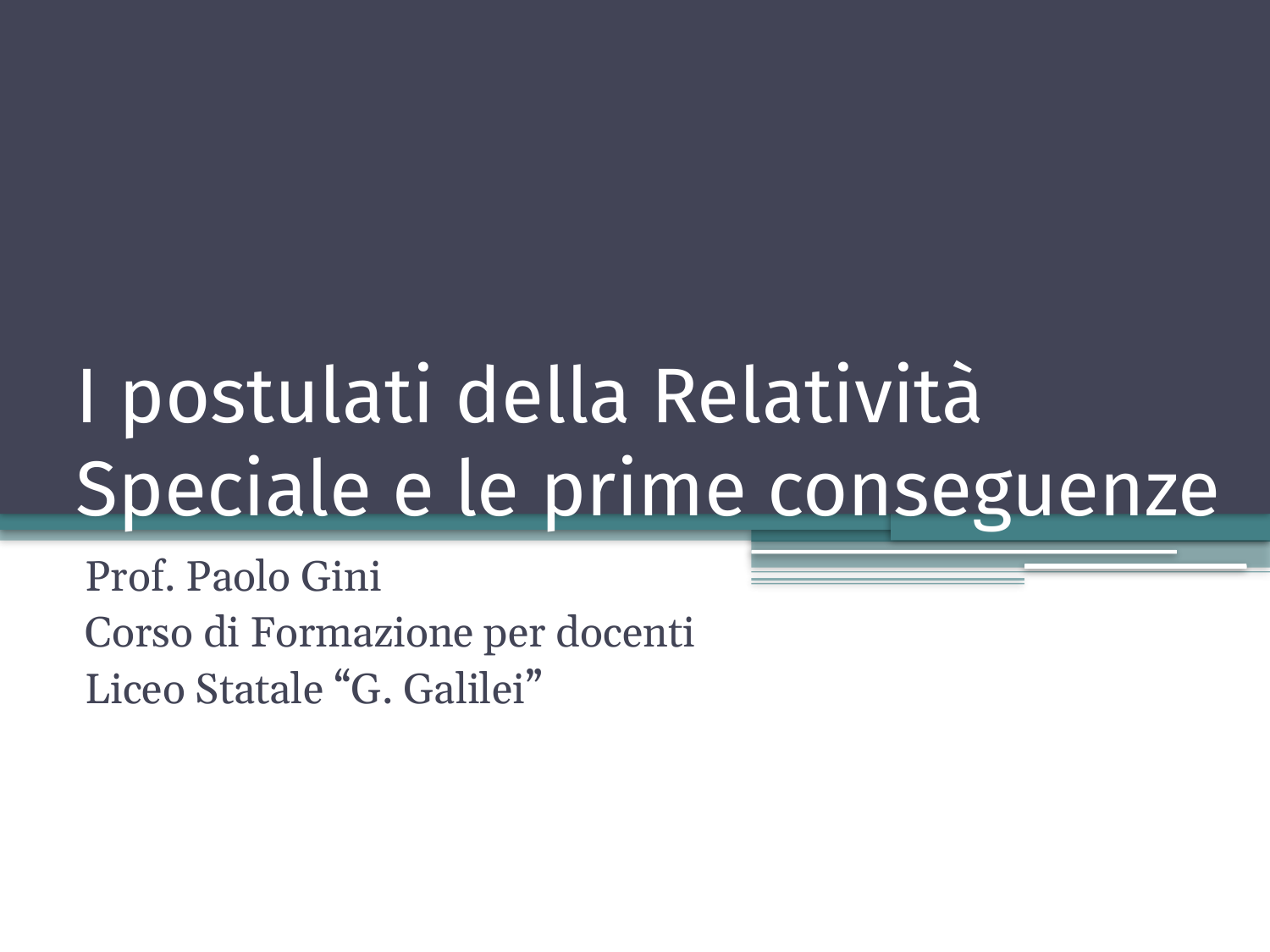

# I postulati della Relatività Speciale e le prime conseguenze
Prof. Paolo Gini
Corso di Formazione per docenti
Liceo Statale “G. Galilei”